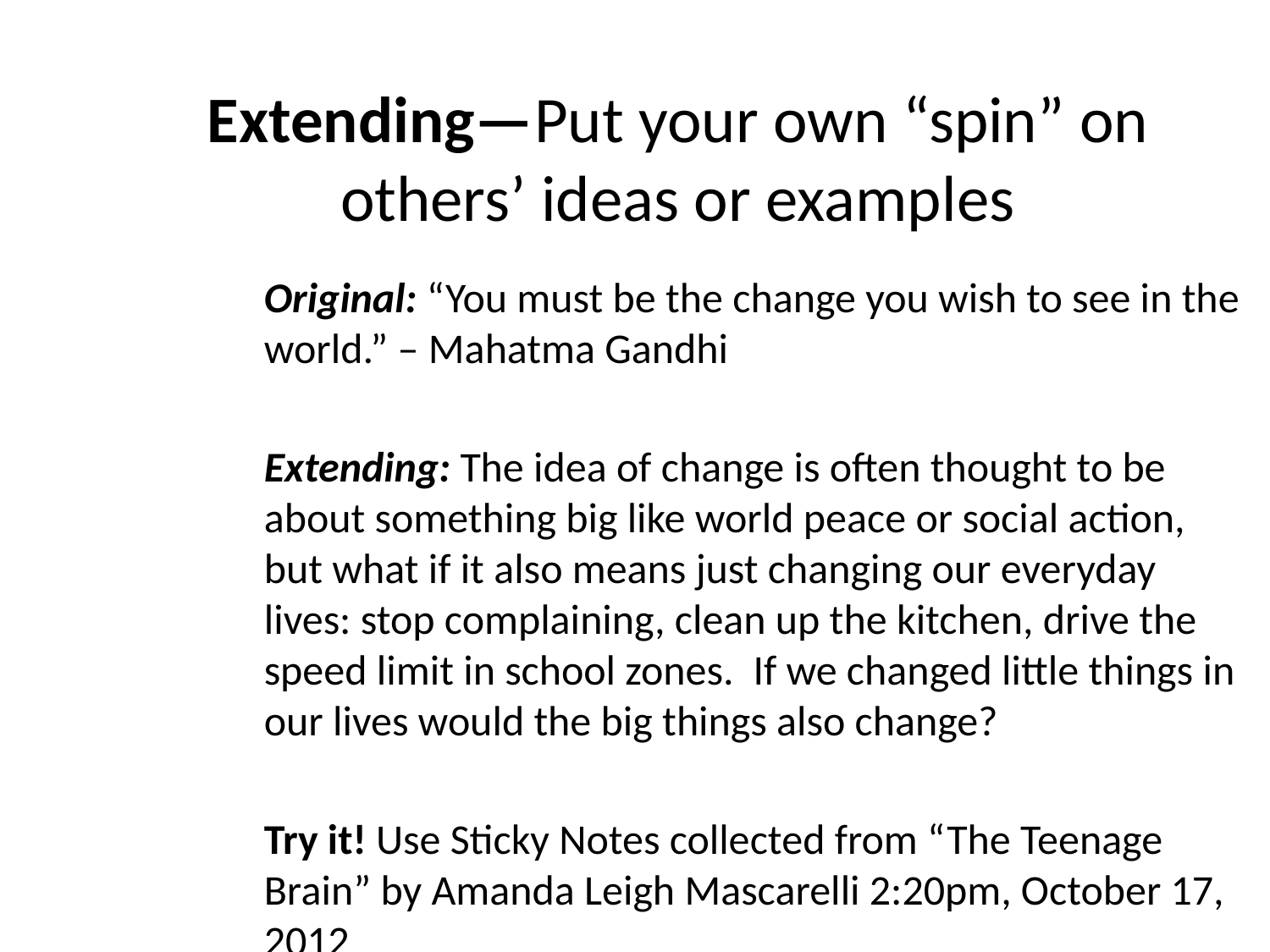

# Extending—Put your own “spin” on others’ ideas or examples
Original: “You must be the change you wish to see in the world.” – Mahatma Gandhi

Extending: The idea of change is often thought to be about something big like world peace or social action, but what if it also means just changing our everyday lives: stop complaining, clean up the kitchen, drive the speed limit in school zones.  If we changed little things in our lives would the big things also change?

Try it! Use Sticky Notes collected from “The Teenage Brain” by Amanda Leigh Mascarelli 2:20pm, October 17, 2012